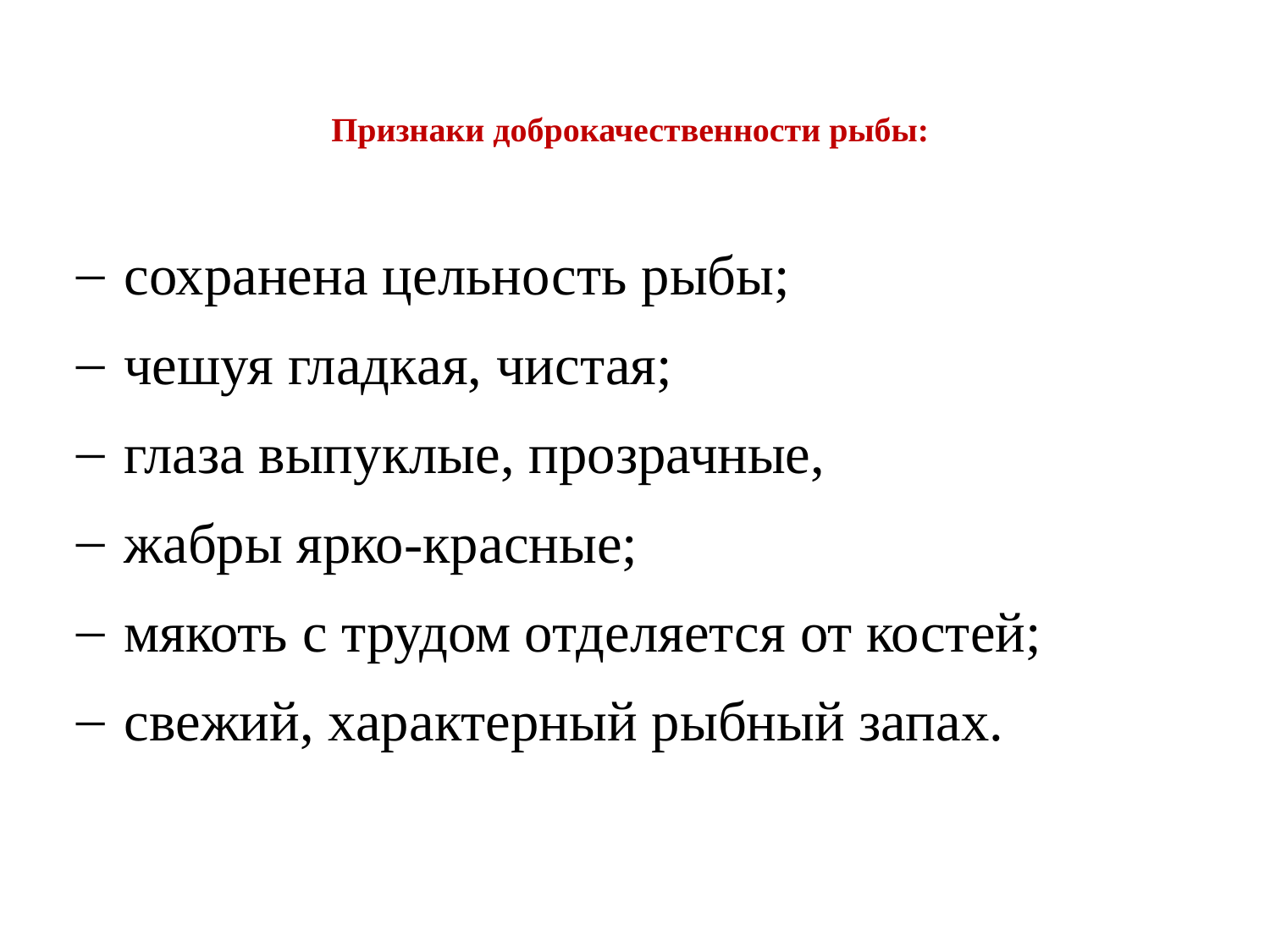

# Признаки доброкачественности рыбы:
сохранена цельность рыбы;
чешуя гладкая, чистая;
глаза выпуклые, прозрачные,
жабры ярко-красные;
мякоть с трудом отделяется от костей;
свежий, характерный рыбный запах.